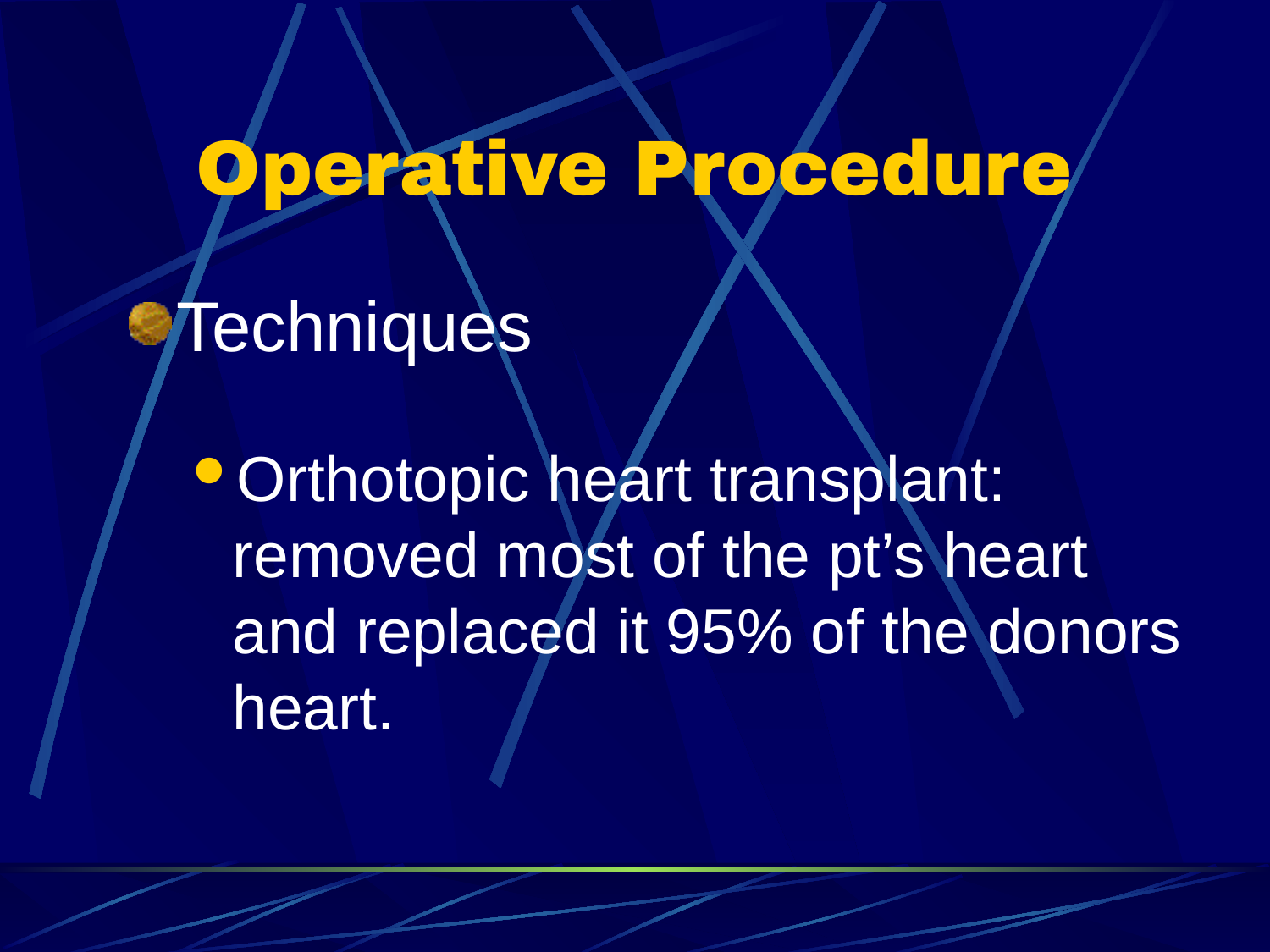

# Operative Procedure
Techniques

Orthotopic heart transplant: removed most of the pt’s heart and replaced it 95% of the donors heart.